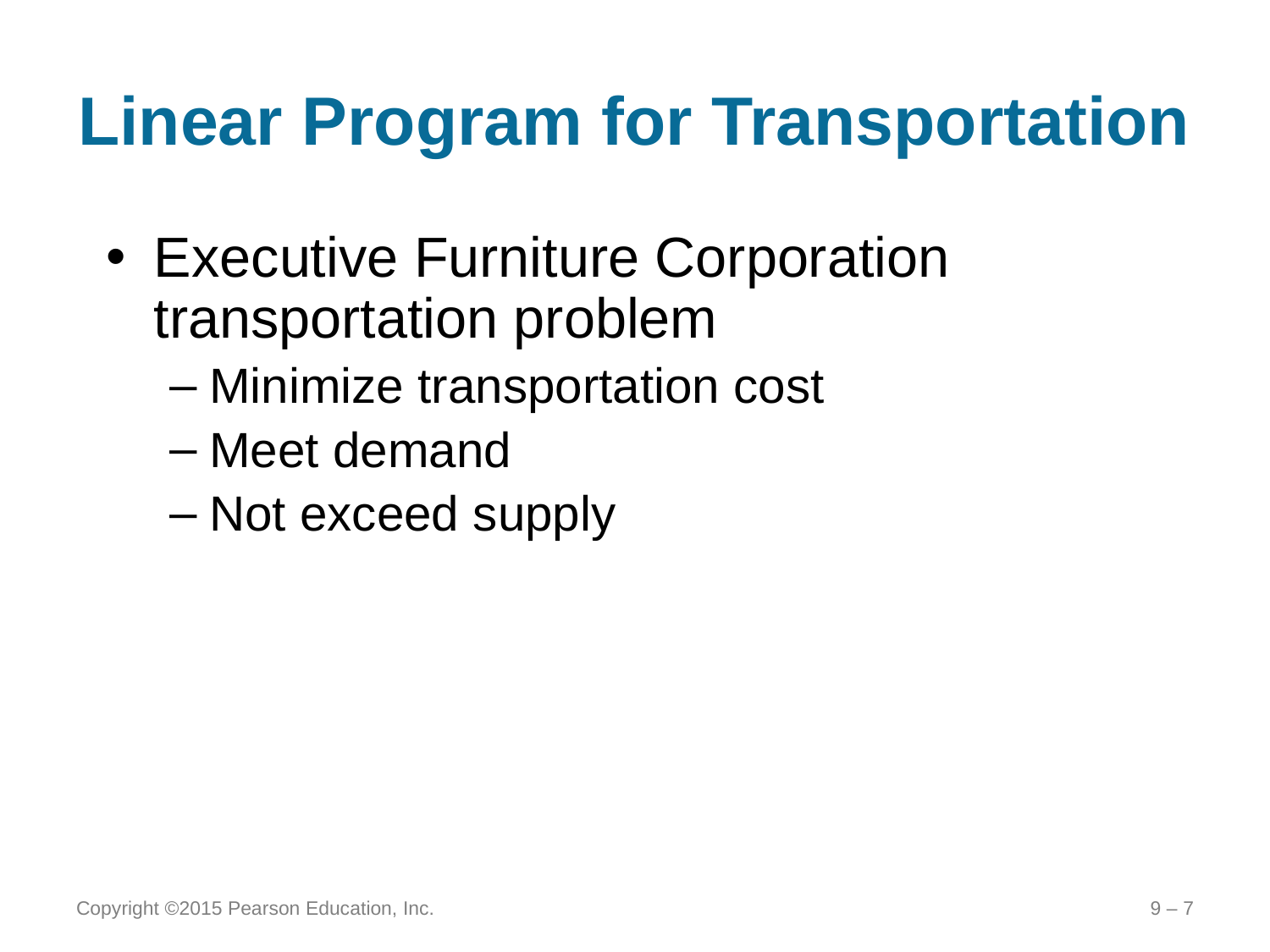

# Linear Program for Transportation
Executive Furniture Corporation transportation problem
Minimize transportation cost
Meet demand
Not exceed supply
Copyright ©2015 Pearson Education, Inc.
9 – 7